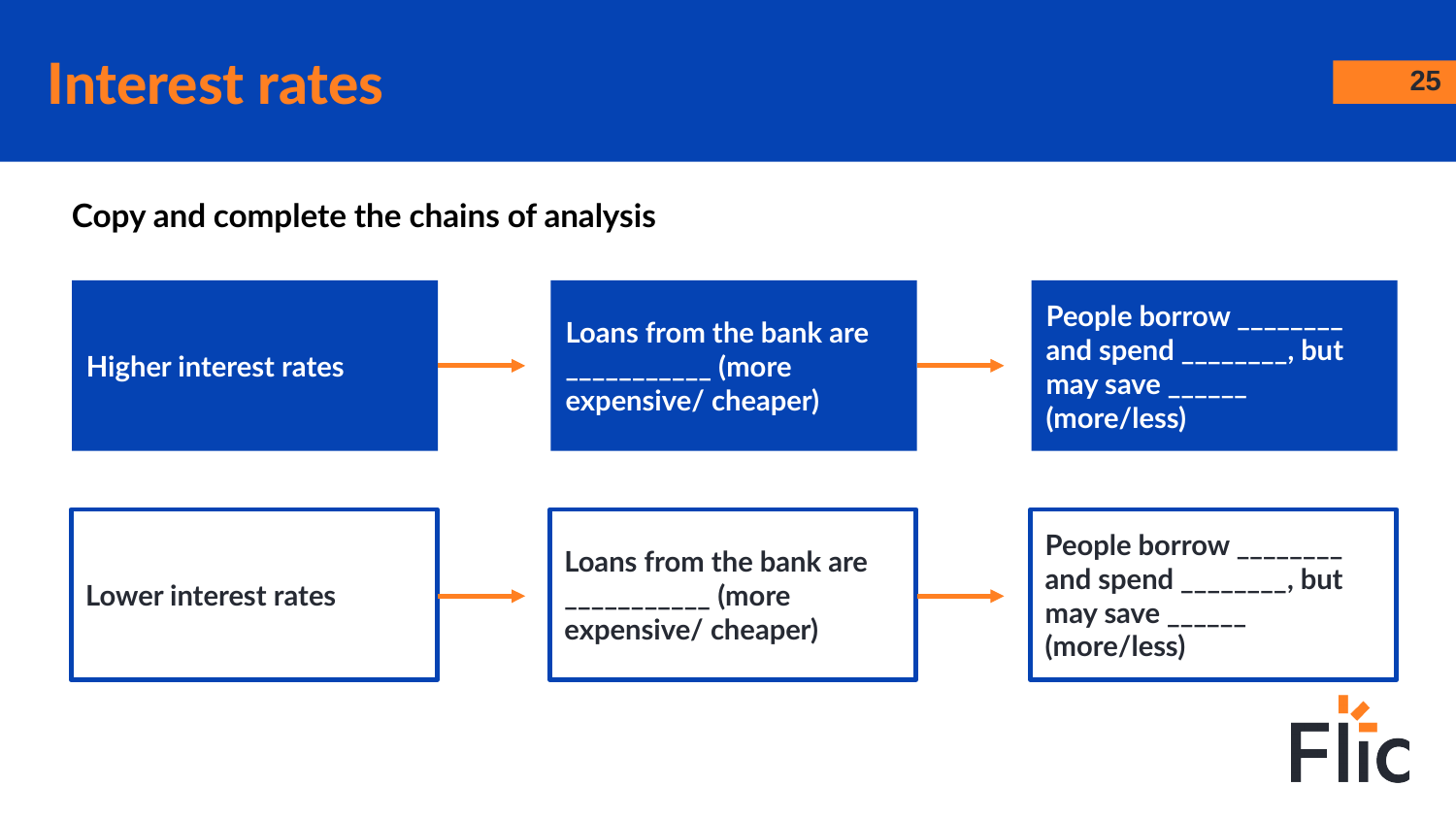

Interest rates
25
Copy and complete the chains of analysis
Higher interest rates
Loans from the bank are ___________ (more expensive/ cheaper)
People borrow ________ and spend ________, but may save ______ (more/less)
Lower interest rates
Loans from the bank are ___________ (more expensive/ cheaper)
People borrow ________ and spend ________, but may save ______ (more/less)